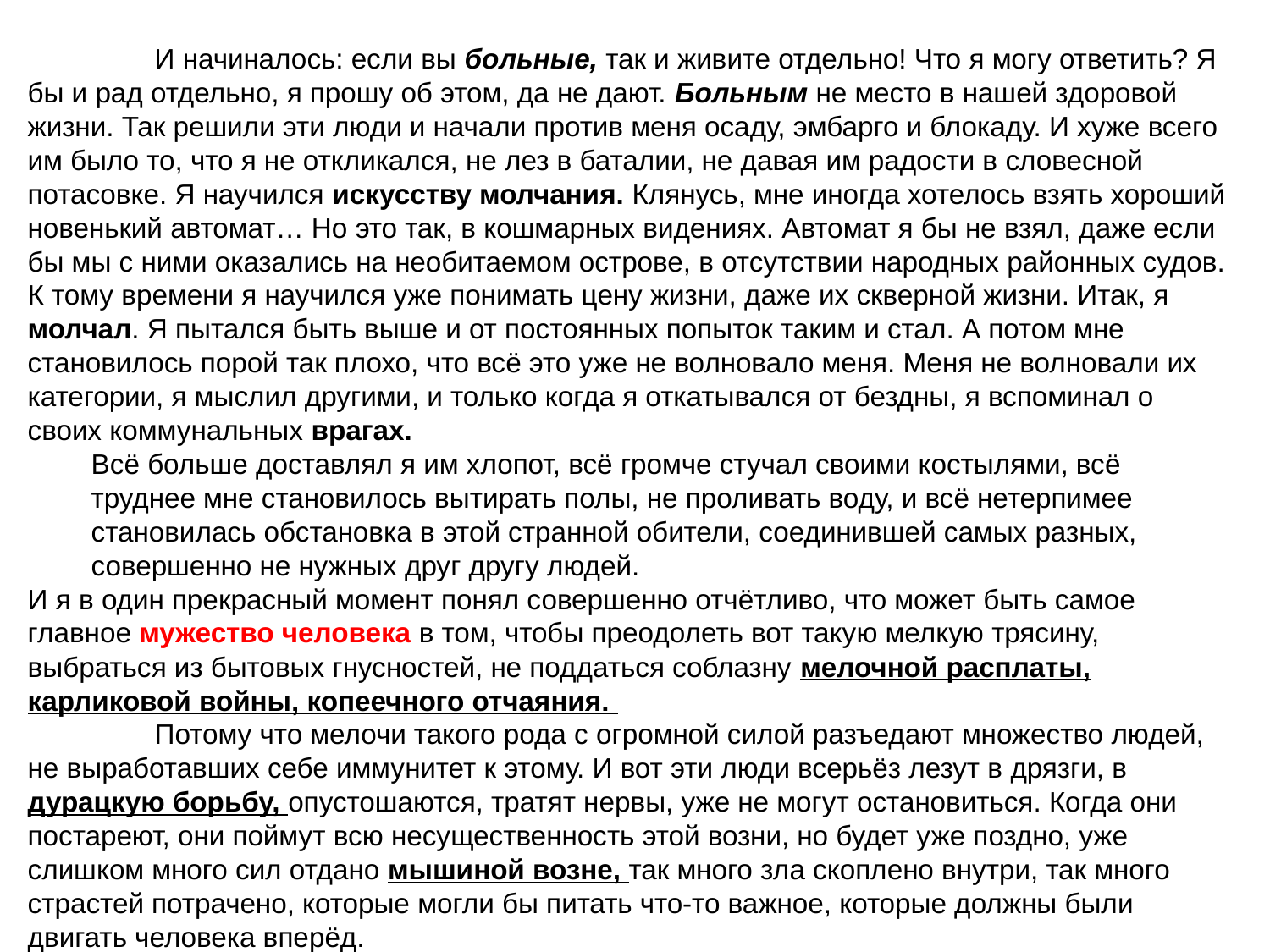

И начиналось: если вы больные, так и живите отдельно! Что я могу ответить? Я бы и рад отдельно, я прошу об этом, да не дают. Больным не место в нашей здоровой жизни. Так решили эти люди и начали против меня осаду, эмбарго и блокаду. И хуже всего им было то, что я не откликался, не лез в баталии, не давая им радости в словесной потасовке. Я научился искусству молчания. Клянусь, мне иногда хотелось взять хороший новенький автомат… Но это так, в кошмарных видениях. Автомат я бы не взял, даже если бы мы с ними оказались на необитаемом острове, в отсутствии народных районных судов. К тому времени я научился уже понимать цену жизни, даже их скверной жизни. Итак, я молчал. Я пытался быть выше и от постоянных попыток таким и стал. А потом мне становилось порой так плохо, что всё это уже не волновало меня. Меня не волновали их категории, я мыслил другими, и только когда я откатывался от бездны, я вспоминал о своих коммунальных врагах.
Всё больше доставлял я им хлопот, всё громче стучал своими костылями, всё труднее мне становилось вытирать полы, не проливать воду, и всё нетерпимее становилась обстановка в этой странной обители, соединившей самых разных, совершенно не нужных друг другу людей.
И я в один прекрасный момент понял совершенно отчётливо, что может быть самое главное мужество человека в том, чтобы преодолеть вот такую мелкую трясину, выбраться из бытовых гнусностей, не поддаться соблазну мелочной расплаты, карликовой войны, копеечного отчаяния.
	Потому что мелочи такого рода с огромной силой разъедают множество людей, не выработавших себе иммунитет к этому. И вот эти люди всерьёз лезут в дрязги, в дурацкую борьбу, опустошаются, тратят нервы, уже не могут остановиться. Когда они постареют, они поймут всю несущественность этой возни, но будет уже поздно, уже слишком много сил отдано мышиной возне, так много зла скоплено внутри, так много страстей потрачено, которые могли бы питать что-то важное, которые должны были двигать человека вперёд.